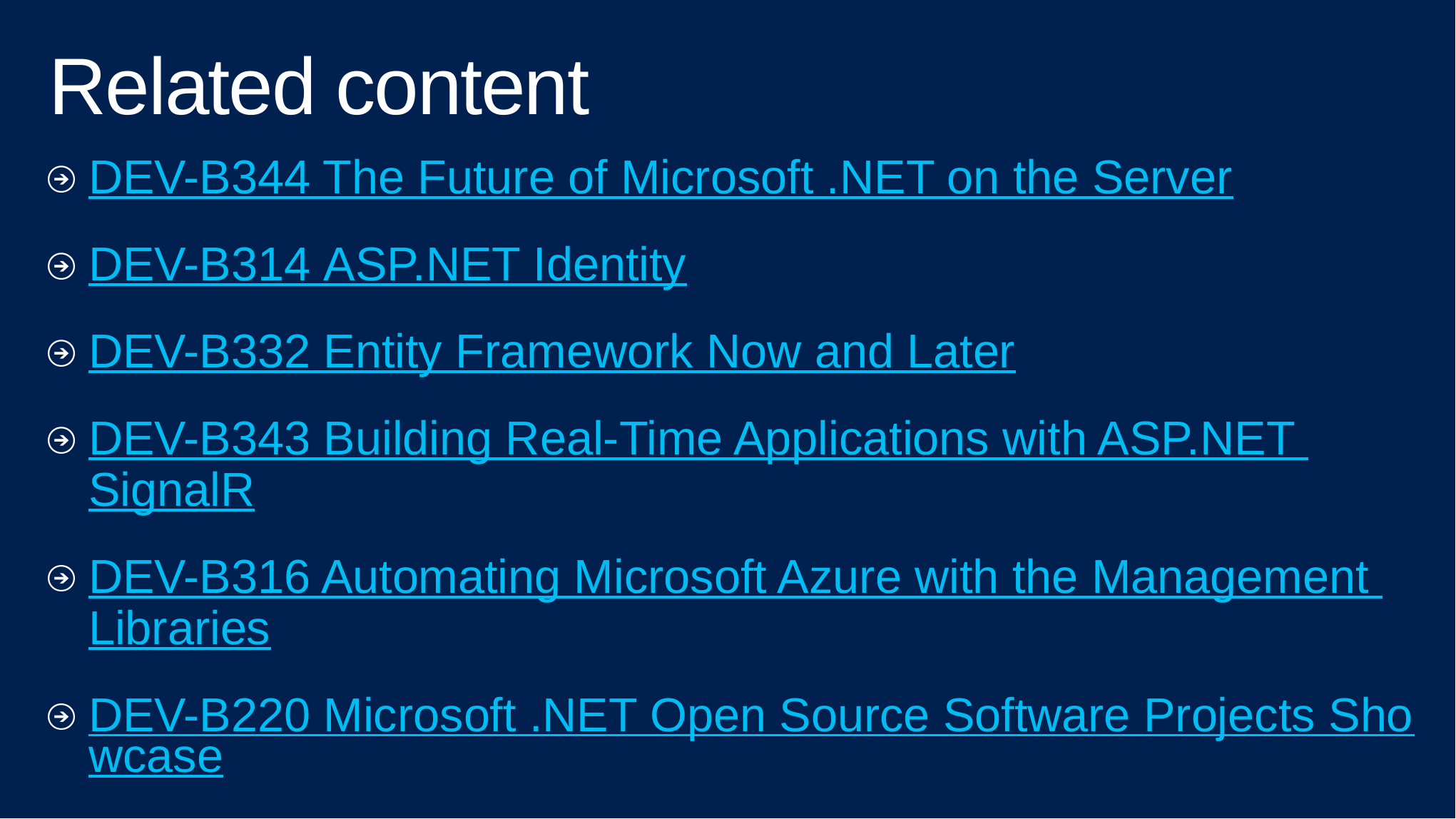

# Related content
DEV-B344 The Future of Microsoft .NET on the Server
DEV-B314 ASP.NET Identity
DEV-B332 Entity Framework Now and Later
DEV-B343 Building Real-Time Applications with ASP.NET SignalR
DEV-B316 Automating Microsoft Azure with the Management Libraries
DEV-B220 Microsoft .NET Open Source Software Projects Showcase